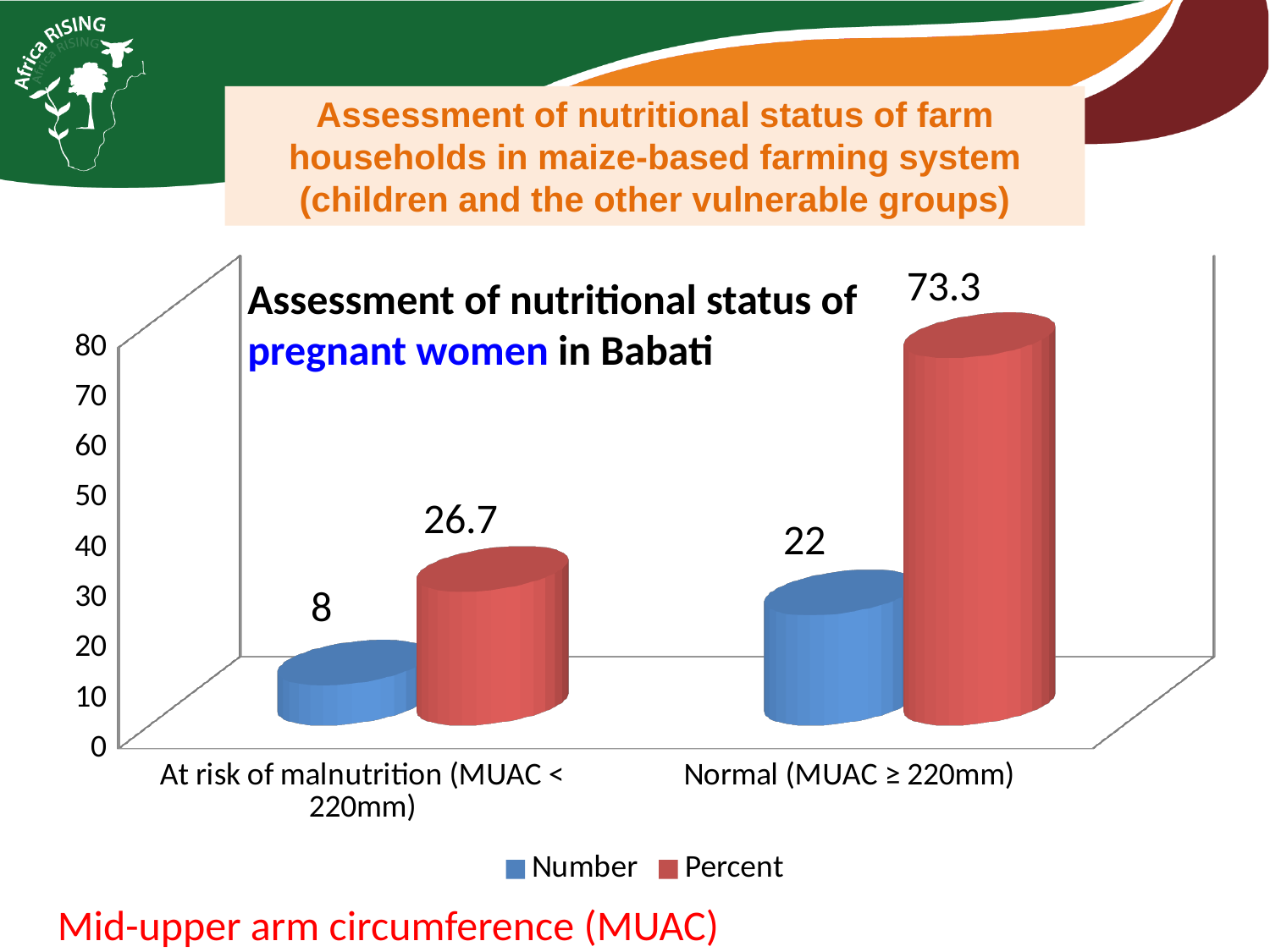

Assessment of nutritional status of farm households in maize-based farming system (children and the other vulnerable groups)

[unsupported chart]

Assessment of nutritional status of pregnant women in Babati
Mid-upper arm circumference (MUAC)